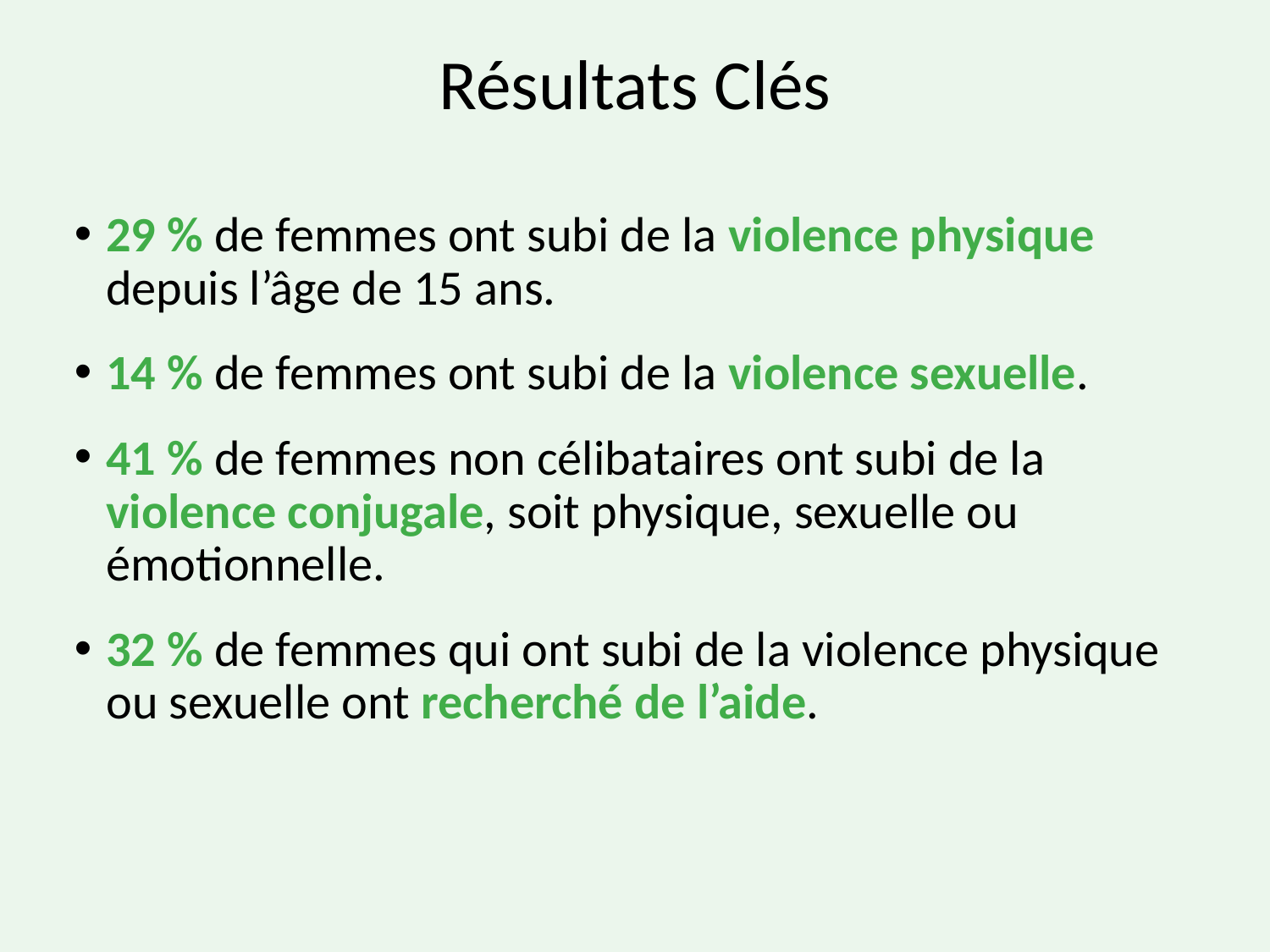

# Résultats Clés
29 % de femmes ont subi de la violence physique depuis l’âge de 15 ans.
14 % de femmes ont subi de la violence sexuelle.
41 % de femmes non célibataires ont subi de la violence conjugale, soit physique, sexuelle ou émotionnelle.
32 % de femmes qui ont subi de la violence physique ou sexuelle ont recherché de l’aide.